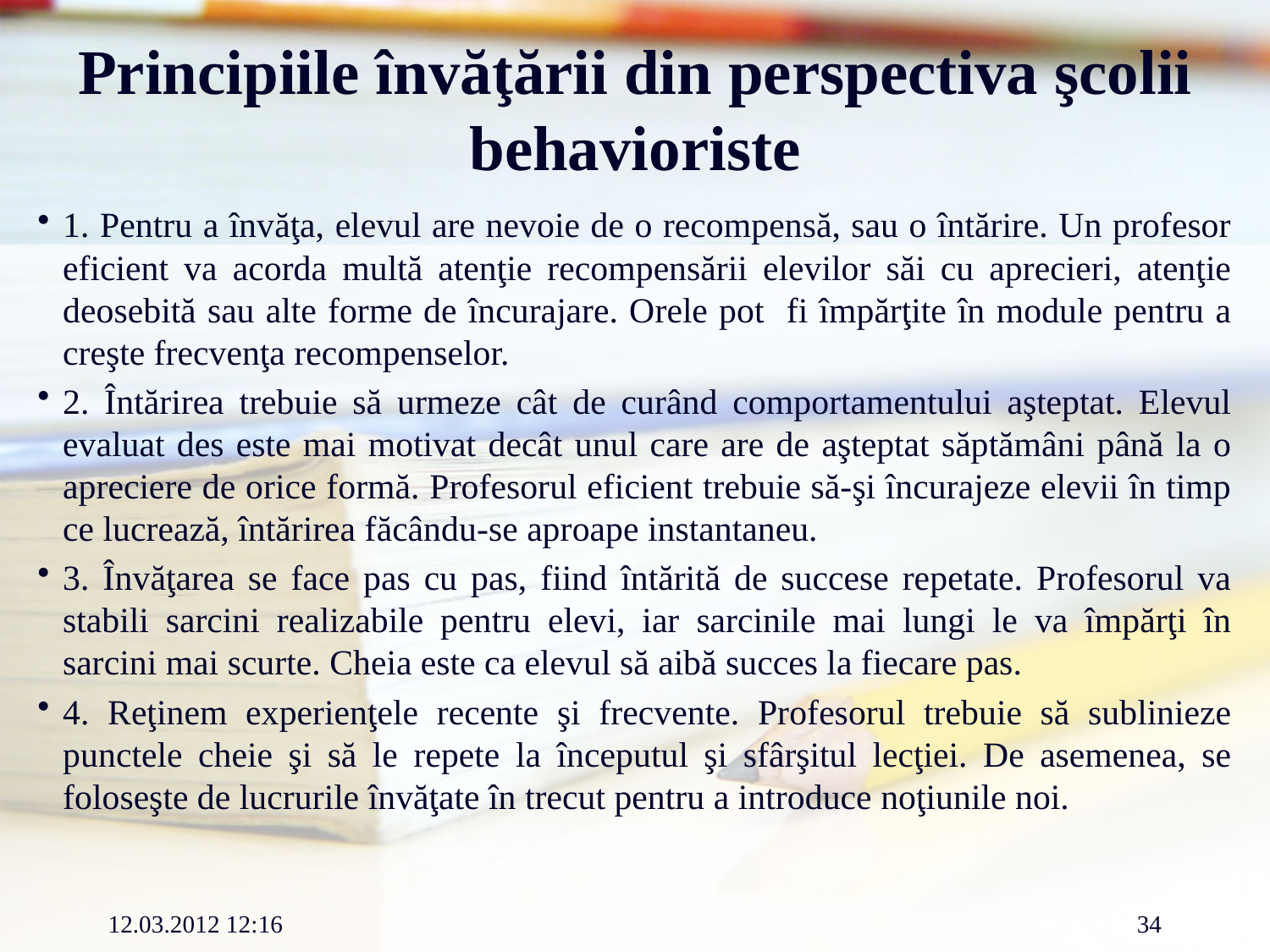

# Principiile învăţării din perspectiva şcolii behavioriste
1. Pentru a învăţa, elevul are nevoie de o recompensă, sau o întărire. Un profesor eficient va acorda multă atenţie recompensării elevilor săi cu aprecieri, atenţie deosebită sau alte forme de încurajare. Orele pot  fi împărţite în module pentru a creşte frecvenţa recompenselor.
2. Întărirea trebuie să urmeze cât de curând comportamentului aşteptat. Elevul evaluat des este mai motivat decât unul care are de aşteptat săptămâni până la o apreciere de orice formă. Profesorul eficient trebuie să-şi încurajeze elevii în timp ce lucrează, întărirea făcându-se aproape instantaneu.
3. Învăţarea se face pas cu pas, fiind întărită de succese repetate. Profesorul va stabili sarcini realizabile pentru elevi, iar sarcinile mai lungi le va împărţi în sarcini mai scurte. Cheia este ca elevul să aibă succes la fiecare pas.
4. Reţinem experienţele recente şi frecvente. Profesorul trebuie să sublinieze punctele cheie şi să le repete la începutul şi sfârşitul lecţiei. De asemenea, se foloseşte de lucrurile învăţate în trecut pentru a introduce noţiunile noi.
12.03.2012 12:16
34